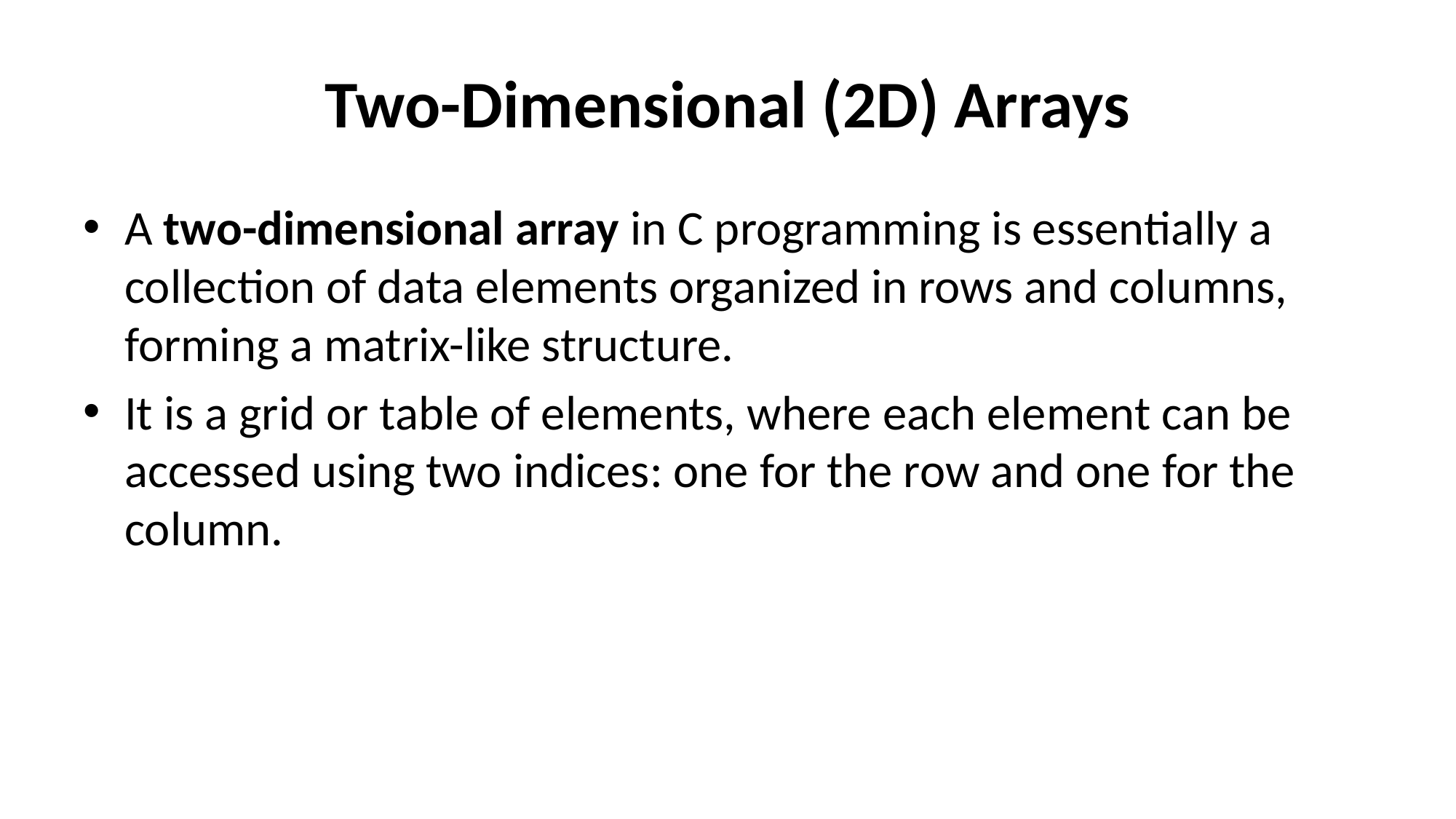

# Two-Dimensional (2D) Arrays
A two-dimensional array in C programming is essentially a collection of data elements organized in rows and columns, forming a matrix-like structure.
It is a grid or table of elements, where each element can be accessed using two indices: one for the row and one for the column.